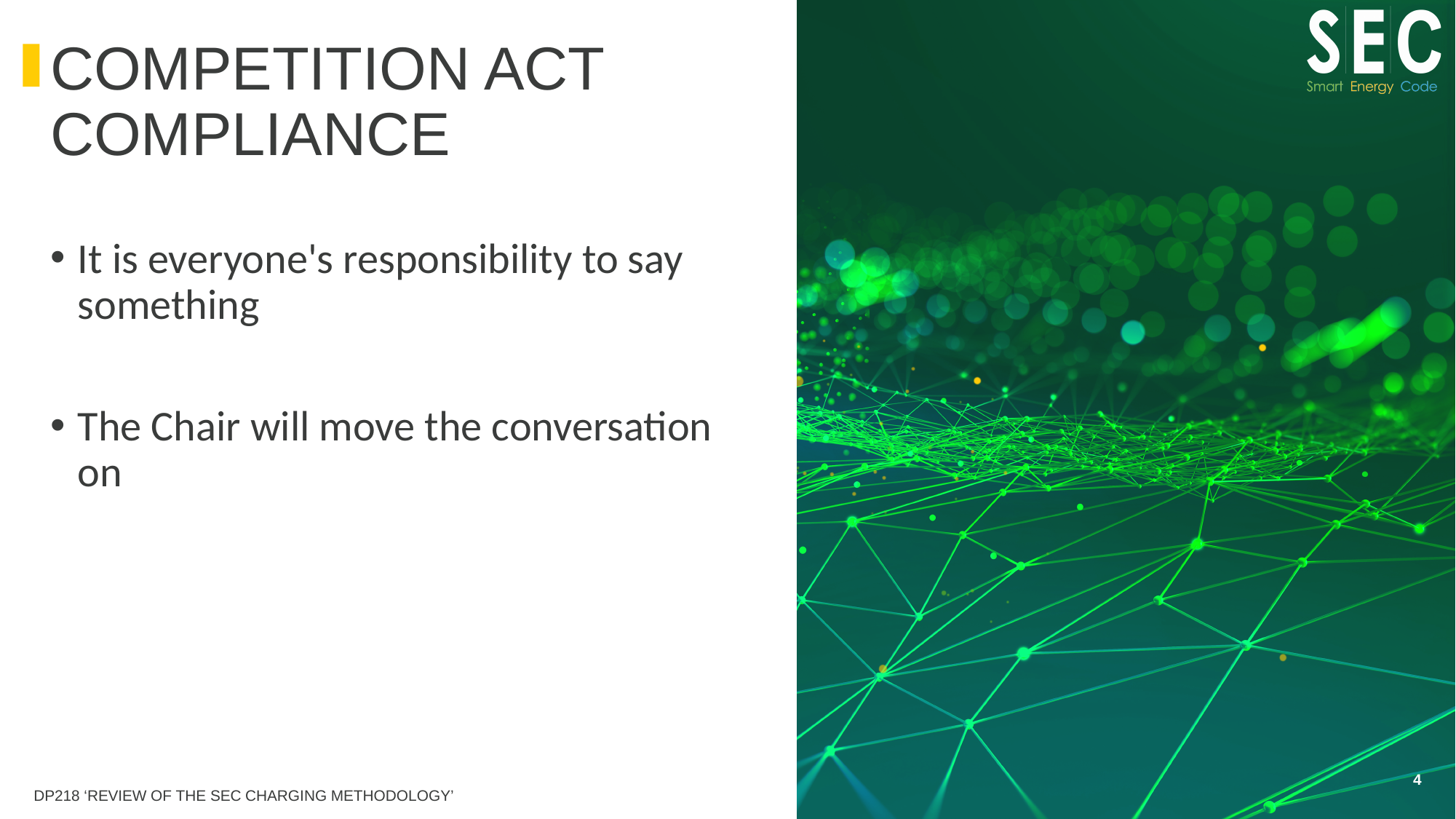

# Competition Act Compliance

It is everyone's responsibility to say something

The Chair will move the conversation on

4
DP218 ‘Review of the SEC Charging Methodology’